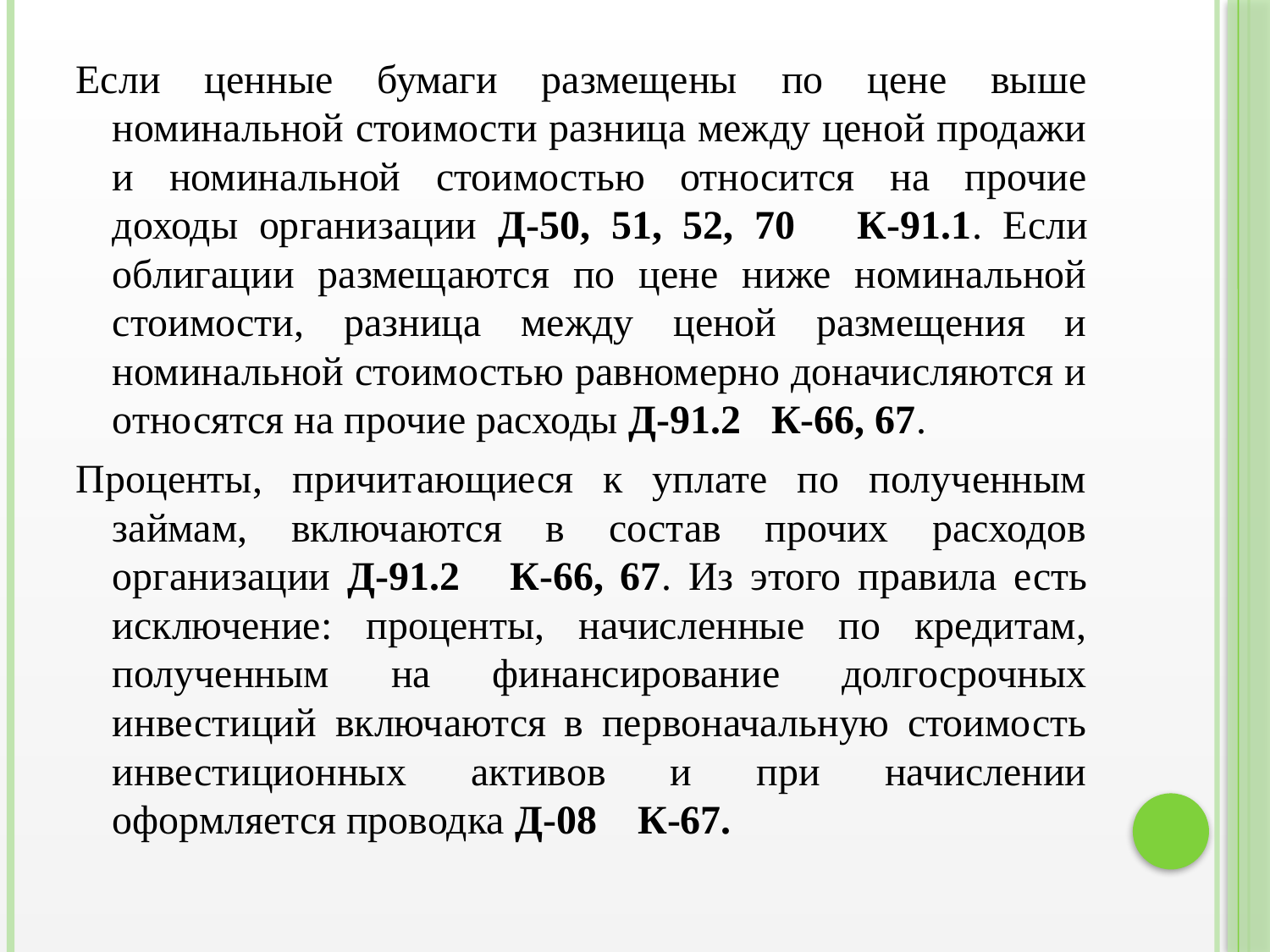

Если ценные бумаги размещены по цене выше номинальной стоимости разница между ценой продажи и номинальной стоимостью относится на прочие доходы организации Д-50, 51, 52, 70   К-91.1. Если облигации размещаются по цене ниже номинальной стоимости, разница между ценой размещения и номинальной стоимостью равномерно доначисляются и относятся на прочие расходы Д-91.2   К-66, 67.
Проценты, причитающиеся к уплате по полученным займам, включаются в состав прочих расходов организации Д-91.2   К-66, 67. Из этого правила есть исключение: проценты, начисленные по кредитам, полученным на финансирование долгосрочных инвестиций включаются в первоначальную стоимость инвестиционных активов и при начислении оформляется проводка Д-08    К-67.